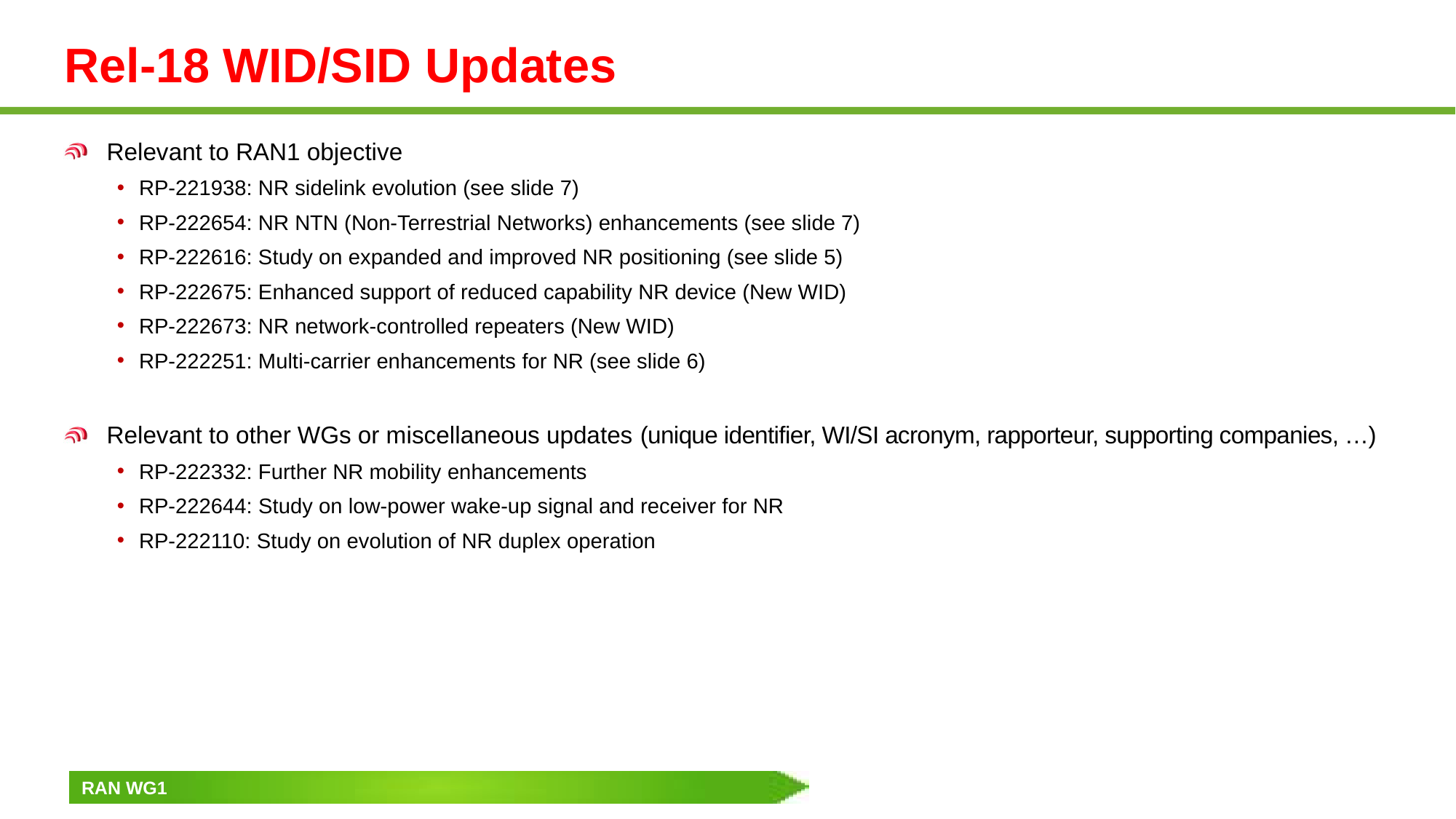

# Rel-18 WID/SID Updates
Relevant to RAN1 objective
RP-221938: NR sidelink evolution (see slide 7)
RP-222654: NR NTN (Non-Terrestrial Networks) enhancements (see slide 7)
RP-222616: Study on expanded and improved NR positioning (see slide 5)
RP-222675: Enhanced support of reduced capability NR device (New WID)
RP-222673: NR network-controlled repeaters (New WID)
RP-222251: Multi-carrier enhancements for NR (see slide 6)

Relevant to other WGs or miscellaneous updates (unique identifier, WI/SI acronym, rapporteur, supporting companies, …)
RP-222332: Further NR mobility enhancements
RP-222644: Study on low-power wake-up signal and receiver for NR
RP-222110: Study on evolution of NR duplex operation